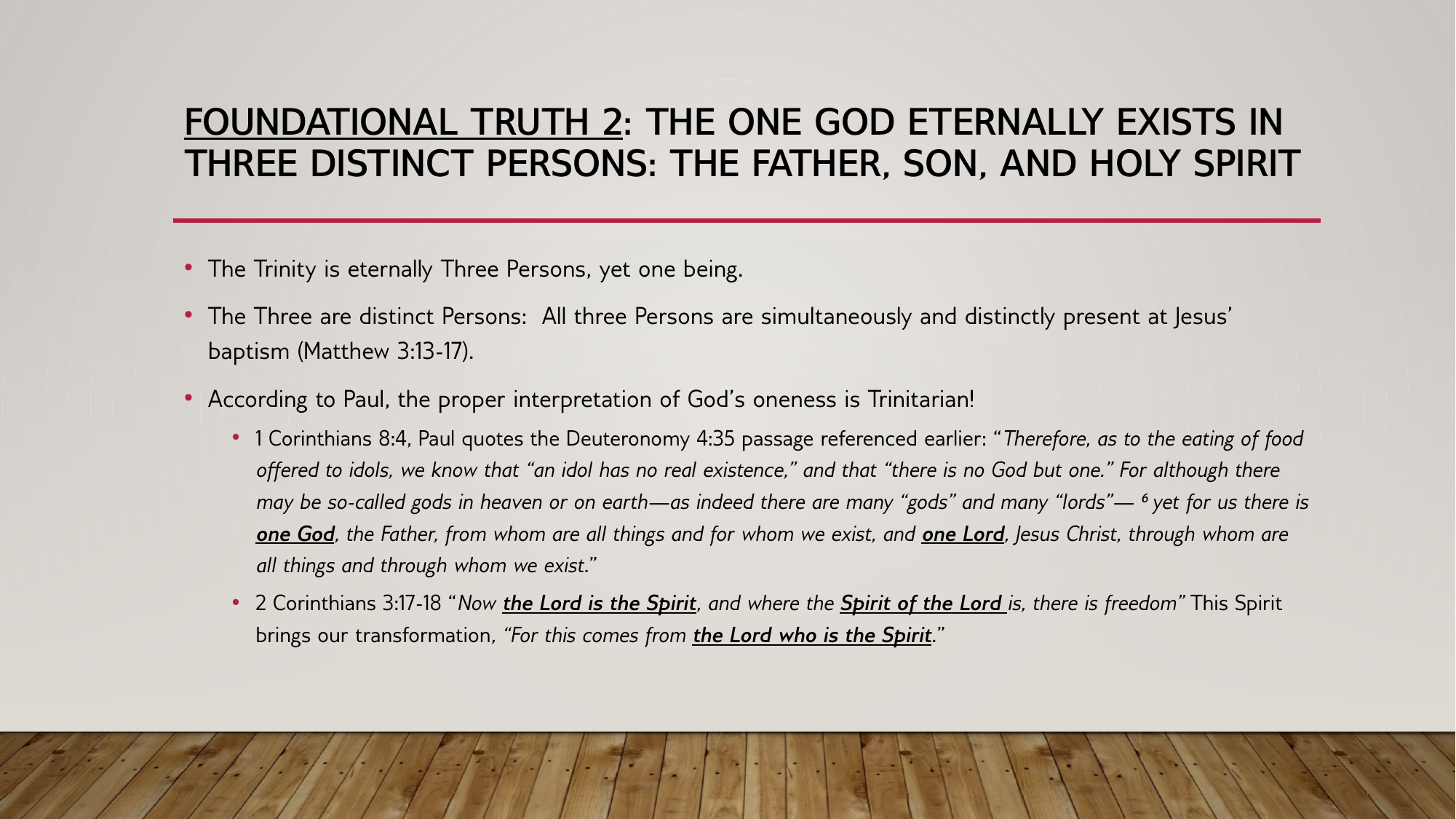

# FOUNDATIONAL TRUTH 2: THE ONE GOD ETERNALLY EXISTS IN THREE DISTINCT PERSONS: THE FATHER, SON, AND HOLY SPIRIT
The Trinity is eternally Three Persons, yet one being.
The Three are distinct Persons:  All three Persons are simultaneously and distinctly present at Jesus’ baptism (Matthew 3:13-17).
According to Paul, the proper interpretation of God’s oneness is Trinitarian!
1 Corinthians 8:4, Paul quotes the Deuteronomy 4:35 passage referenced earlier: “Therefore, as to the eating of food offered to idols, we know that “an idol has no real existence,” and that “there is no God but one.” For although there may be so-called gods in heaven or on earth—as indeed there are many “gods” and many “lords”— 6 yet for us there is one God, the Father, from whom are all things and for whom we exist, and one Lord, Jesus Christ, through whom are all things and through whom we exist.”
2 Corinthians 3:17-18 “Now the Lord is the Spirit, and where the Spirit of the Lord is, there is freedom” This Spirit brings our transformation, “For this comes from the Lord who is the Spirit.”